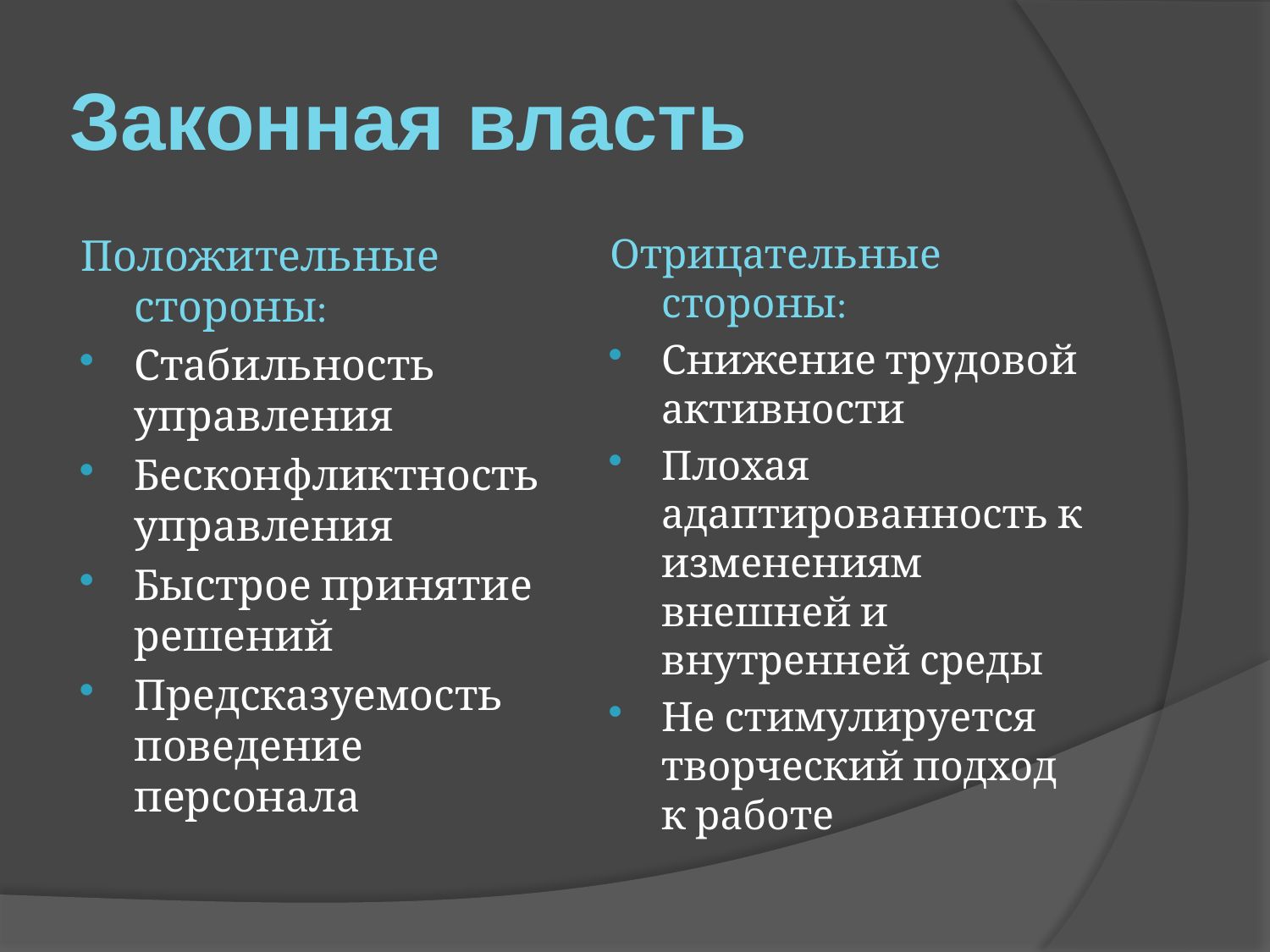

# Законная власть
Положительные стороны:
Стабильность управления
Бесконфликтность управления
Быстрое принятие решений
Предсказуемость поведение персонала
Отрицательные стороны:
Снижение трудовой активности
Плохая адаптированность к изменениям внешней и внутренней среды
Не стимулируется творческий подход к работе